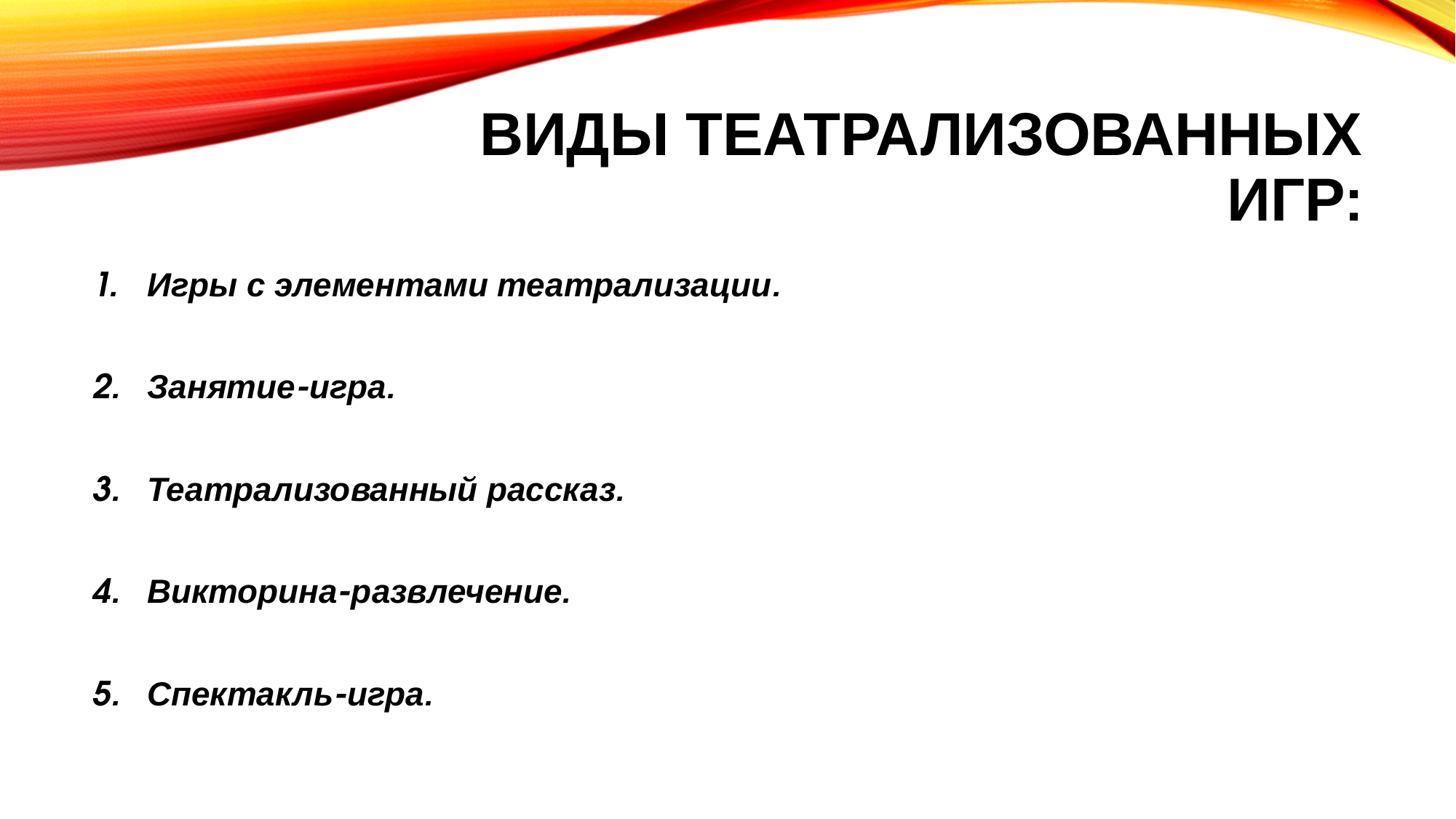

# виды театрализованных игр:
Игры с элементами театрализации.

Занятие-игра.

Театрализованный рассказ.

Викторина-развлечение.

Спектакль-игра.